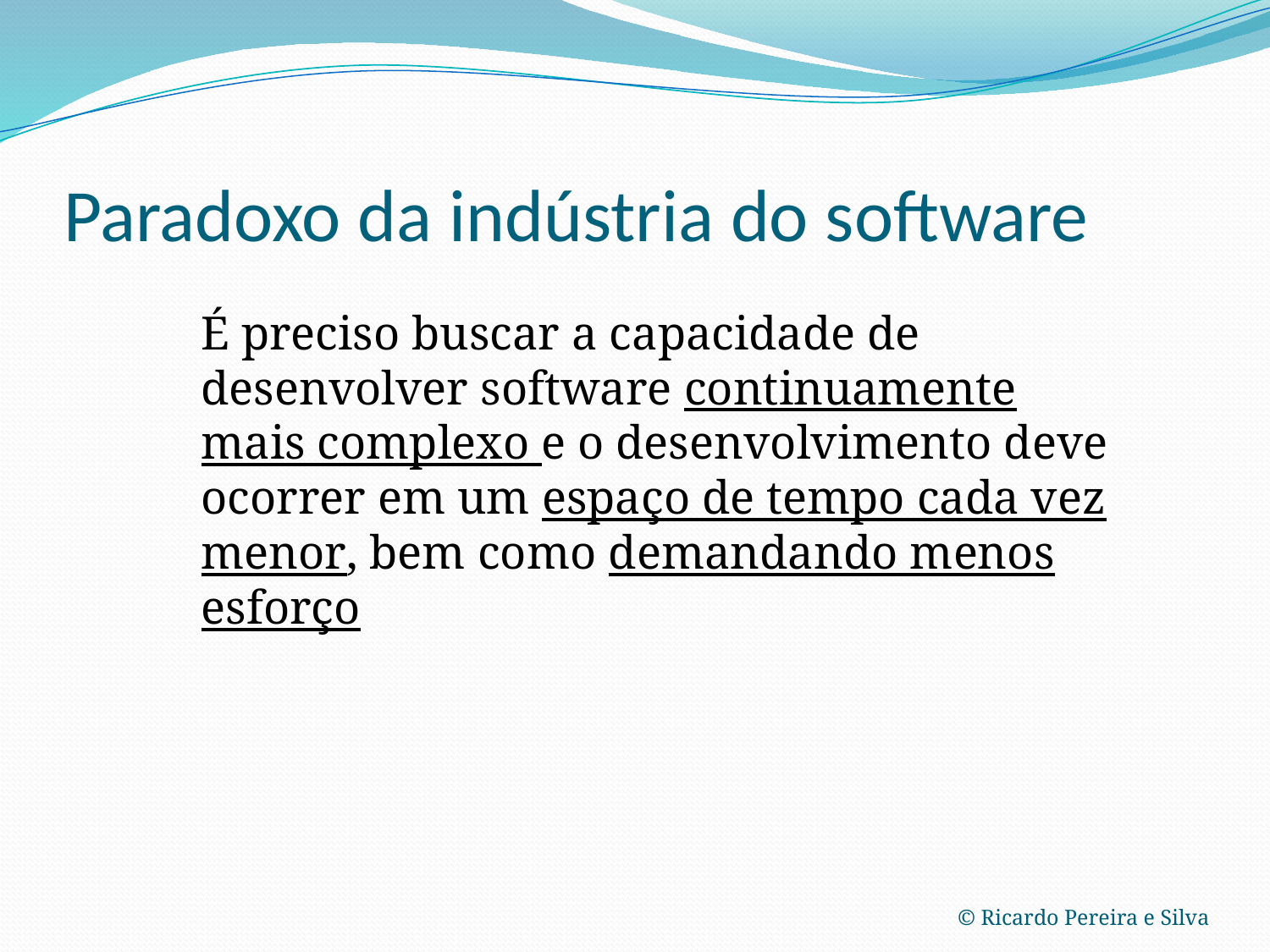

# Paradoxo da indústria do software
É preciso buscar a capacidade de desenvolver software continuamente mais complexo e o desenvolvimento deve ocorrer em um espaço de tempo cada vez menor, bem como demandando menos esforço
© Ricardo Pereira e Silva